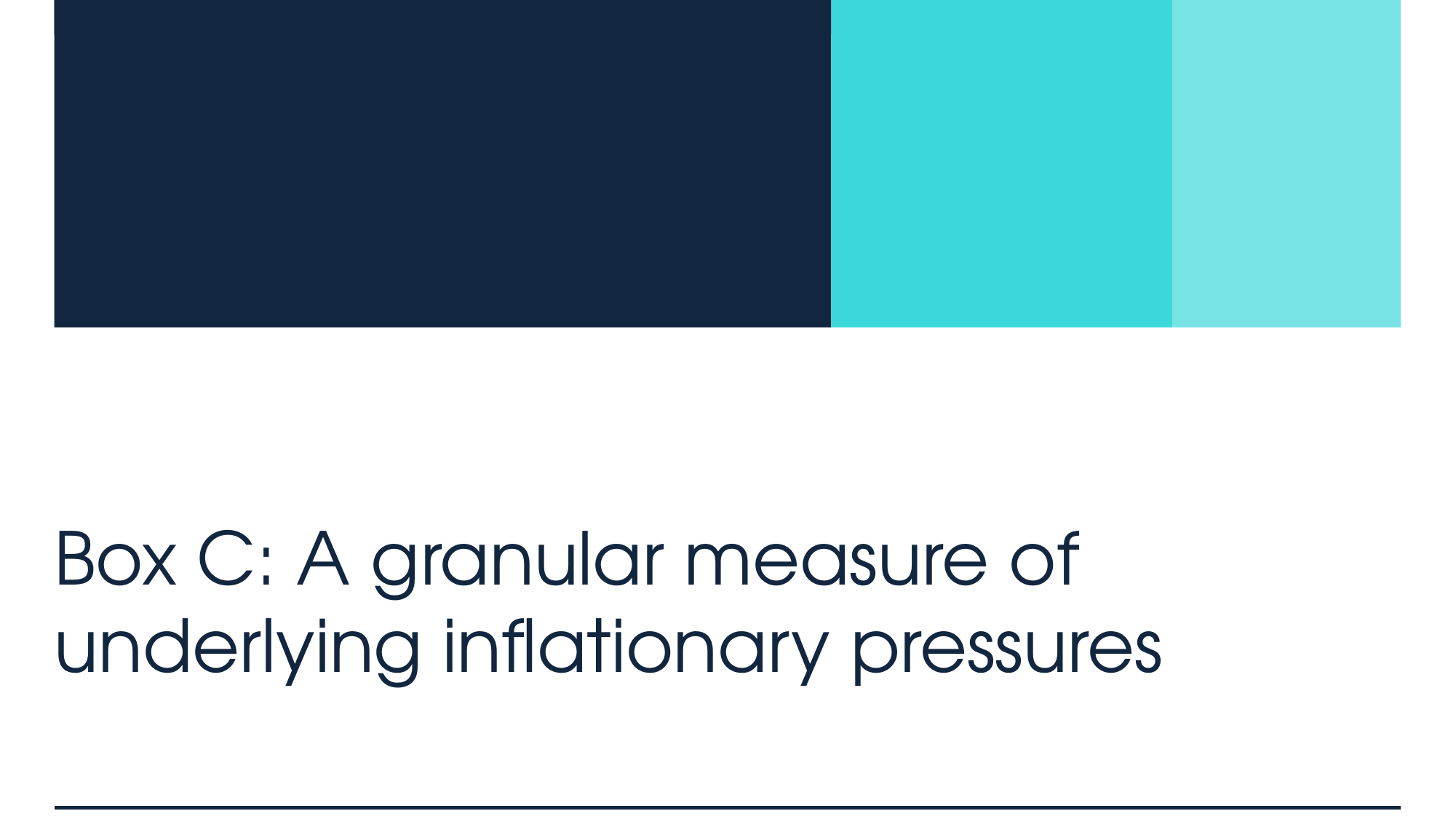

Box C: A granular measure of underlying inflationary pressures